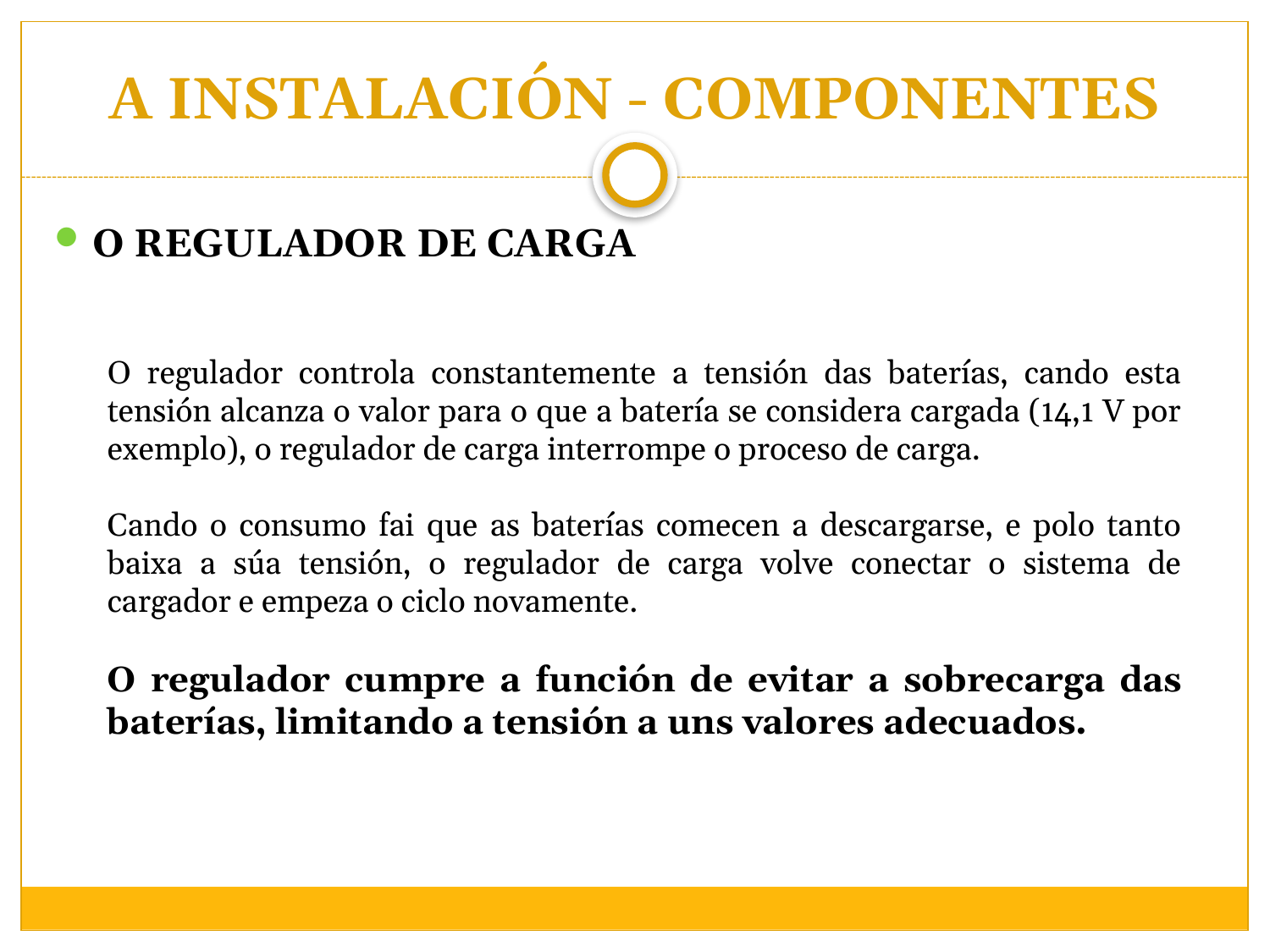

# A INSTALACIÓN - COMPONENTES
O REGULADOR DE CARGA
O regulador controla constantemente a tensión das baterías, cando esta tensión alcanza o valor para o que a batería se considera cargada (14,1 V por exemplo), o regulador de carga interrompe o proceso de carga.

Cando o consumo fai que as baterías comecen a descargarse, e polo tanto baixa a súa tensión, o regulador de carga volve conectar o sistema de cargador e empeza o ciclo novamente.

O regulador cumpre a función de evitar a sobrecarga das baterías, limitando a tensión a uns valores adecuados.